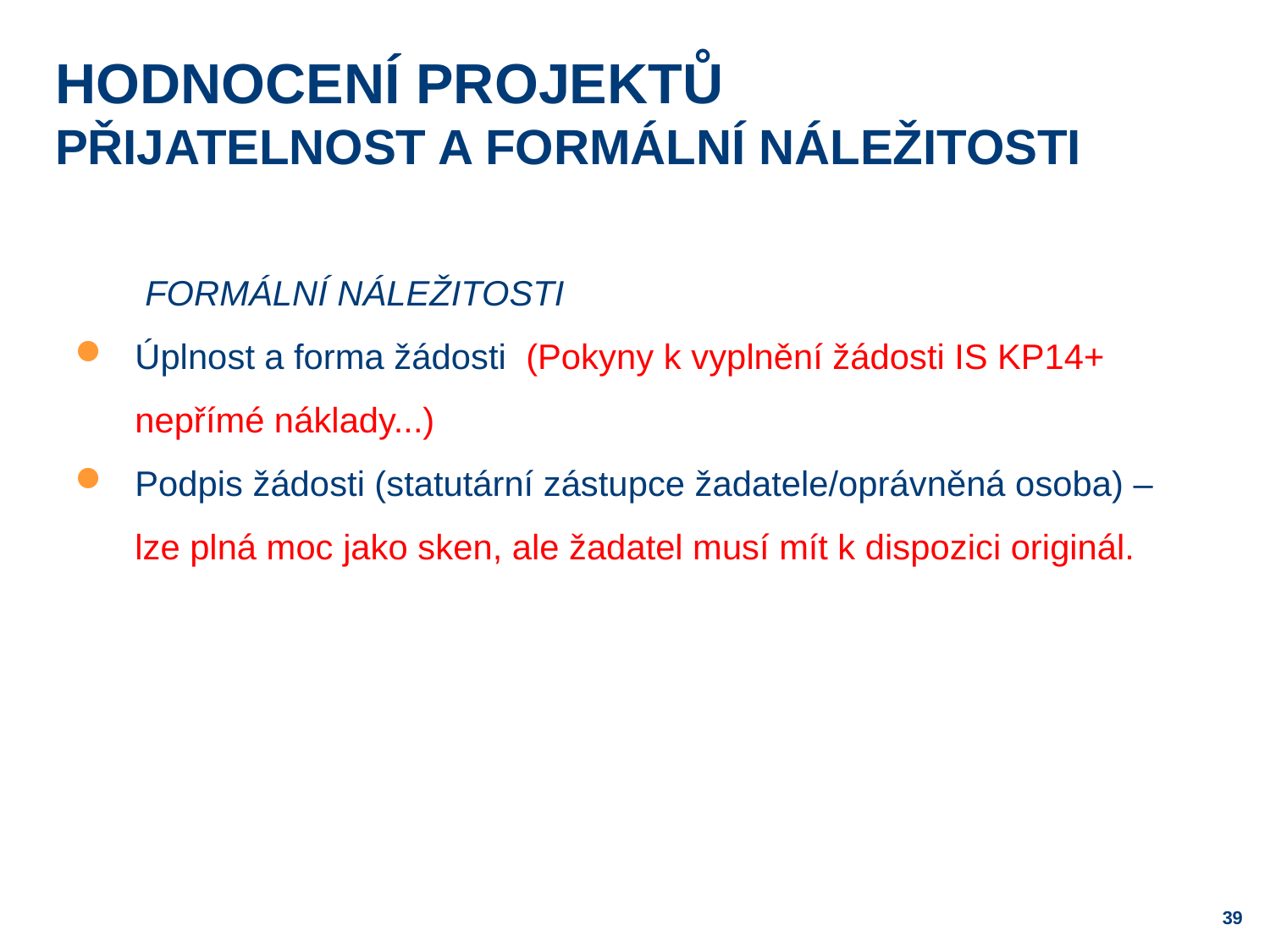

# Hodnocení projektů přijatelnost a formální náležitosti
FORMÁLNÍ NÁLEŽITOSTI
Úplnost a forma žádosti  (Pokyny k vyplnění žádosti IS KP14+ nepřímé náklady...)
Podpis žádosti (statutární zástupce žadatele/oprávněná osoba) – lze plná moc jako sken, ale žadatel musí mít k dispozici originál.

39